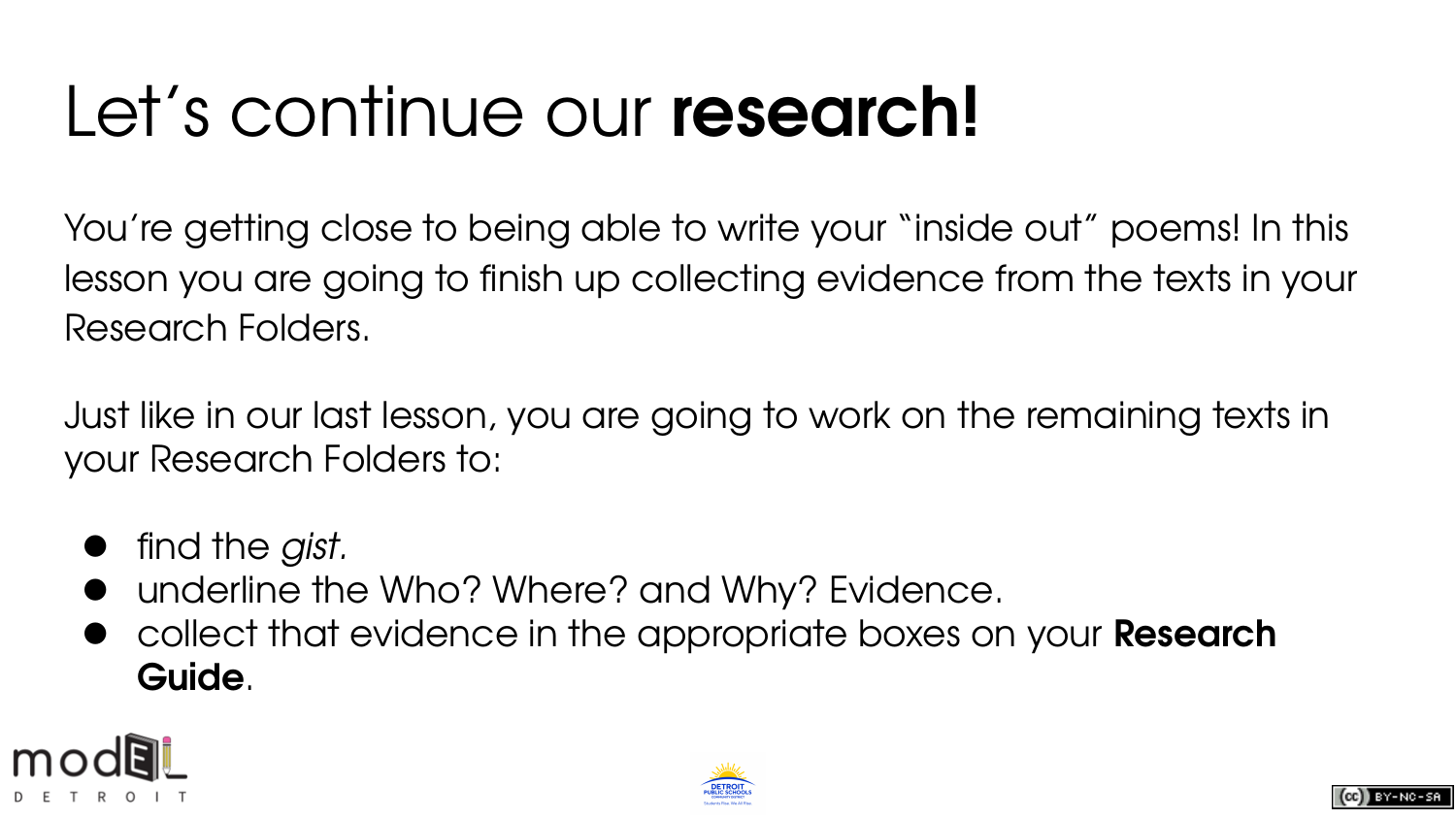

# Let’s continue our research!
You’re getting close to being able to write your “inside out” poems! In this lesson you are going to finish up collecting evidence from the texts in your Research Folders.

Just like in our last lesson, you are going to work on the remaining texts in your Research Folders to:

find the gist.
underline the Who? Where? and Why? Evidence.
collect that evidence in the appropriate boxes on your Research Guide.